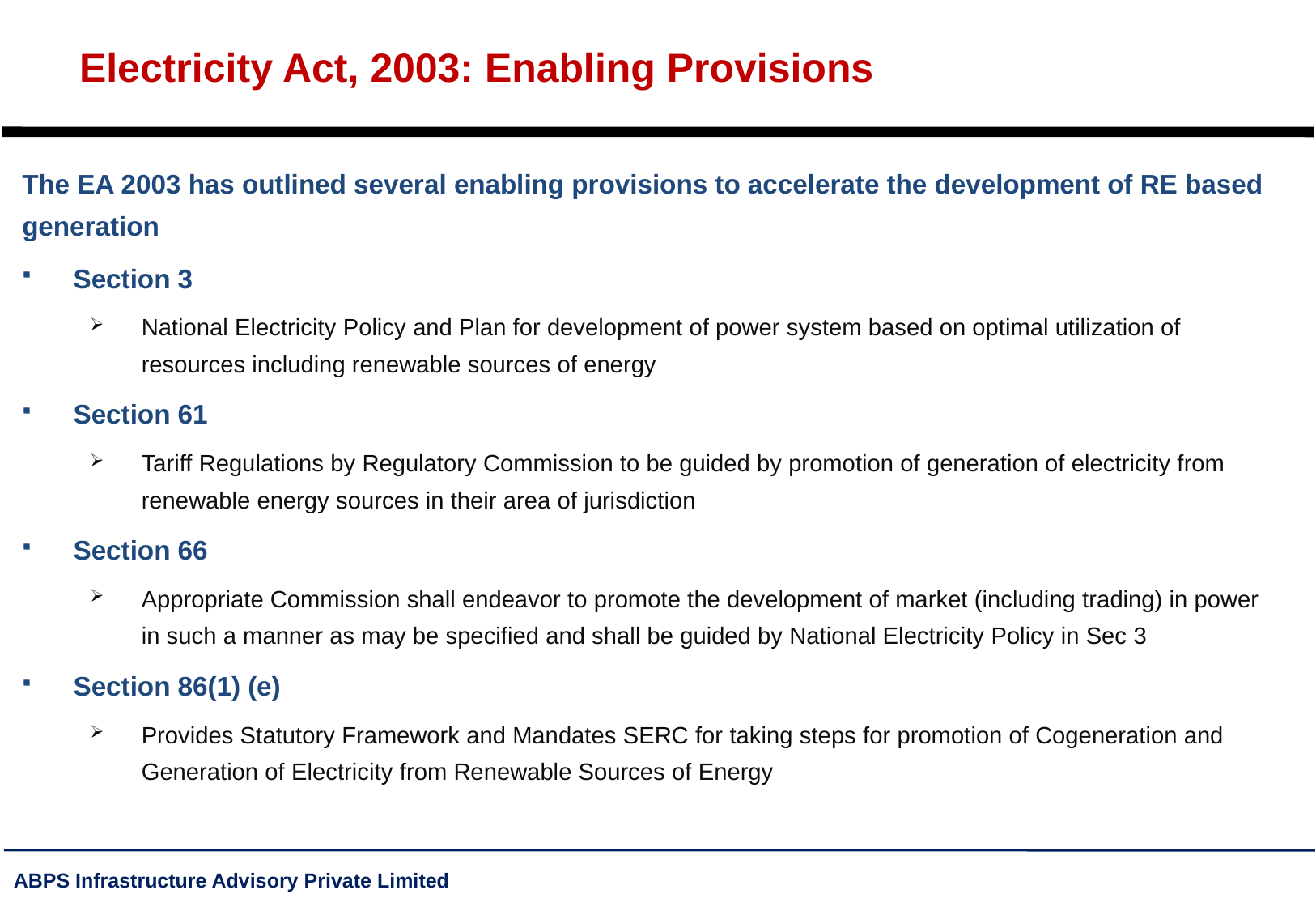

# Electricity Act, 2003: Enabling Provisions
The EA 2003 has outlined several enabling provisions to accelerate the development of RE based generation
Section 3
National Electricity Policy and Plan for development of power system based on optimal utilization of resources including renewable sources of energy
Section 61
Tariff Regulations by Regulatory Commission to be guided by promotion of generation of electricity from renewable energy sources in their area of jurisdiction
Section 66
Appropriate Commission shall endeavor to promote the development of market (including trading) in power in such a manner as may be specified and shall be guided by National Electricity Policy in Sec 3
Section 86(1) (e)
Provides Statutory Framework and Mandates SERC for taking steps for promotion of Cogeneration and Generation of Electricity from Renewable Sources of Energy